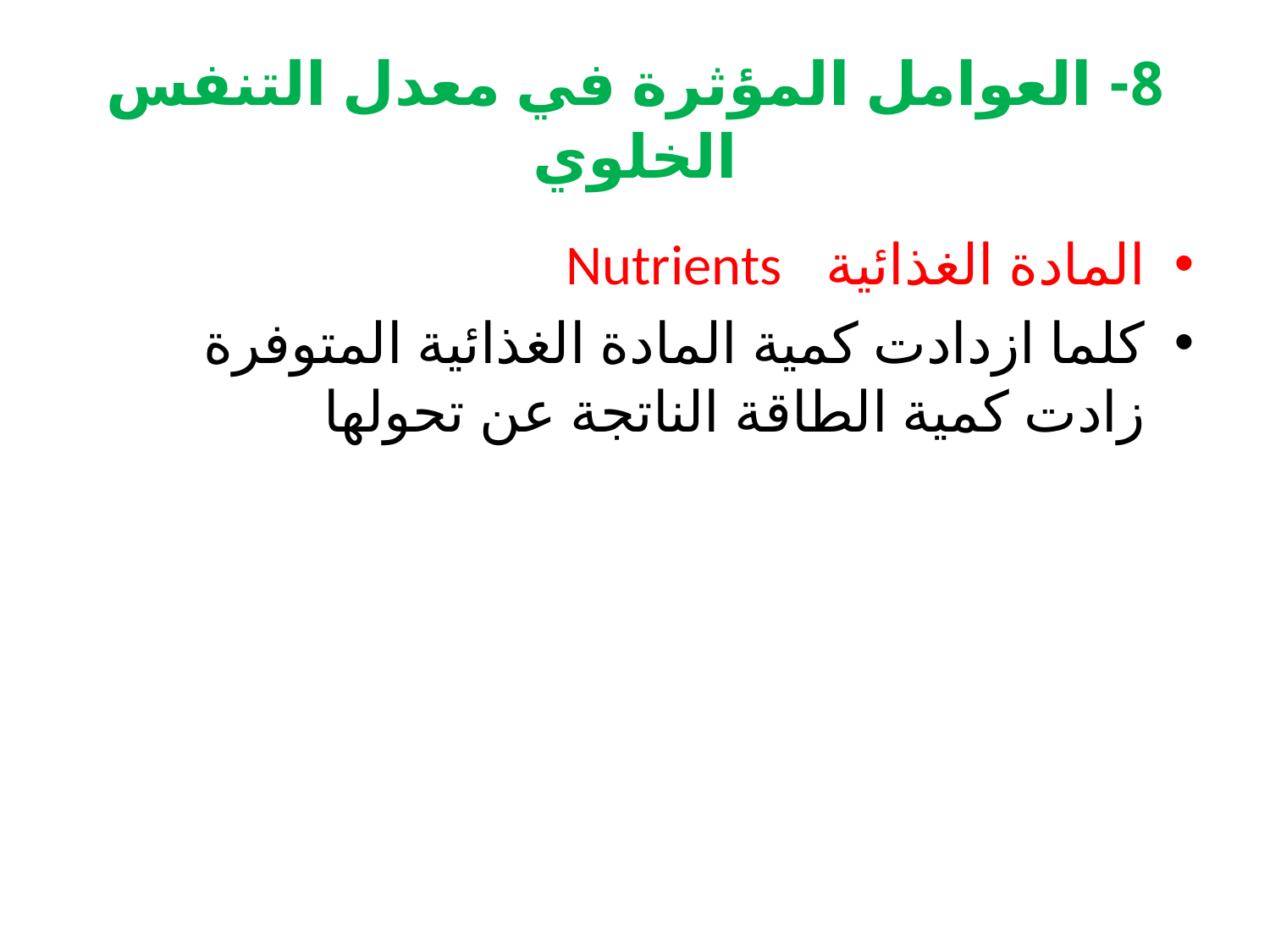

# 8- العوامل المؤثرة في معدل التنفس الخلوي
المادة الغذائية   Nutrients
كلما ازدادت كمية المادة الغذائية المتوفرة زادت كمية الطاقة الناتجة عن تحولها